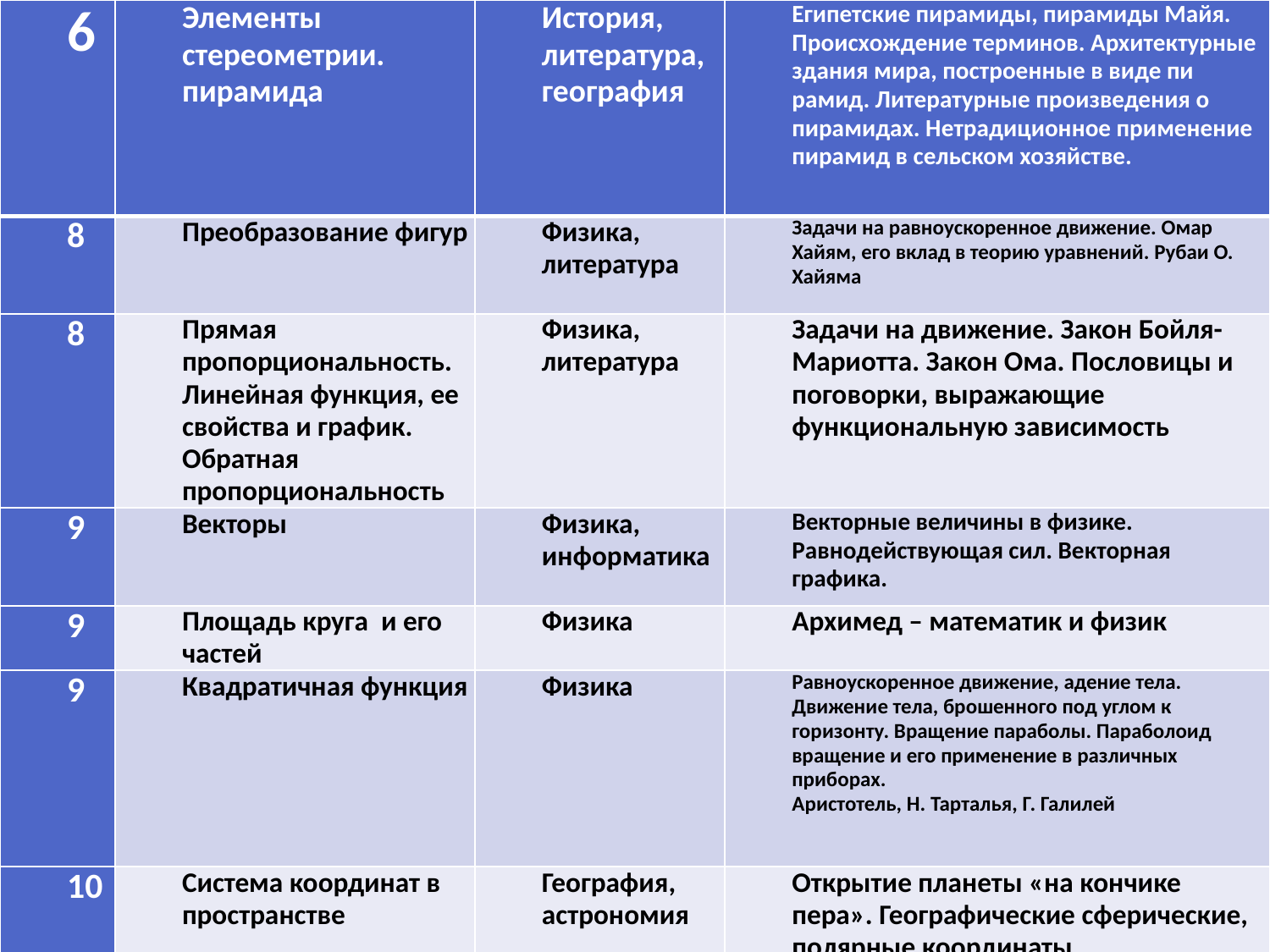

| 6 | Элементы стереометрии. пирамида | История, литература, география | Египетские пирамиды, пирамиды Майя. Происхождение терминов. Архитектурные здания мира, построенные в виде пи рамид. Литературные произведения о пирамидах. Нетрадиционное применение пирамид в сельском хозяйстве. |
| --- | --- | --- | --- |
| 8 | Преобразование фигур | Физика, литература | Задачи на равноускоренное движение. Омар Хайям, его вклад в теорию уравнений. Рубаи О. Хайяма |
| 8 | Прямая пропорциональность. Линейная функция, ее свойства и график. Обратная пропорциональность | Физика, литература | Задачи на движение. Закон Бойля-Мариотта. Закон Ома. Пословицы и поговорки, выражающие функциональную зависимость |
| 9 | Векторы | Физика, информатика | Векторные величины в физике. Равнодействующая сил. Векторная графика. |
| 9 | Площадь круга и его частей | Физика | Архимед – математик и физик |
| 9 | Квадратичная функция | Физика | Равноускоренное движение, адение тела. Движение тела, брошенного под углом к горизонту. Вращение параболы. Параболоид вращение и его применение в различных приборах. Аристотель, Н. Тарталья, Г. Галилей |
| 10 | Система координат в пространстве | География, астрономия | Открытие планеты «на кончике пера». Географические сферические, полярные координаты |